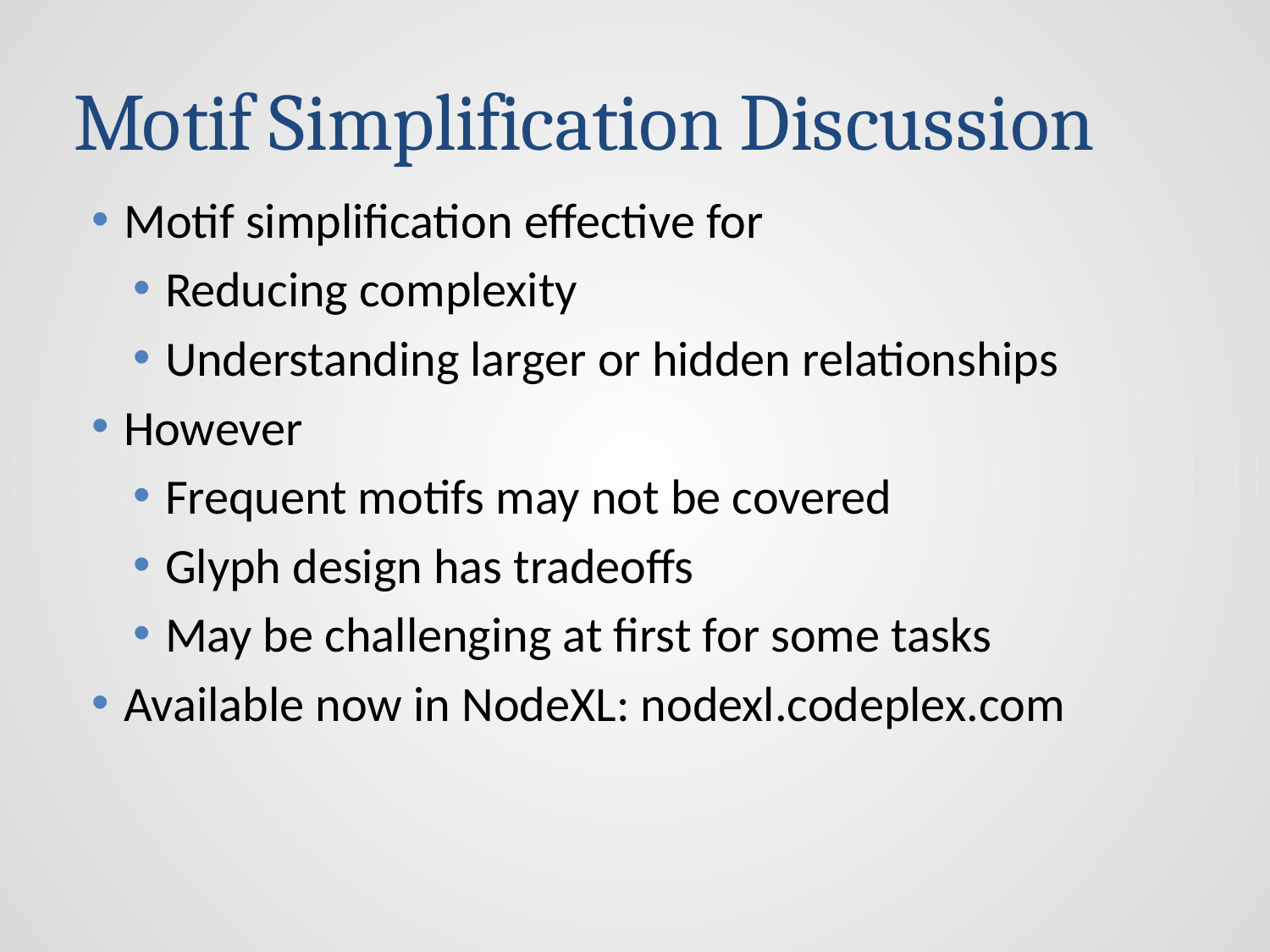

# Motif Simplification Discussion
Motif simplification effective for
Reducing complexity
Understanding larger or hidden relationships
However
Frequent motifs may not be covered
Glyph design has tradeoffs
May be challenging at first for some tasks
Available now in NodeXL: nodexl.codeplex.com